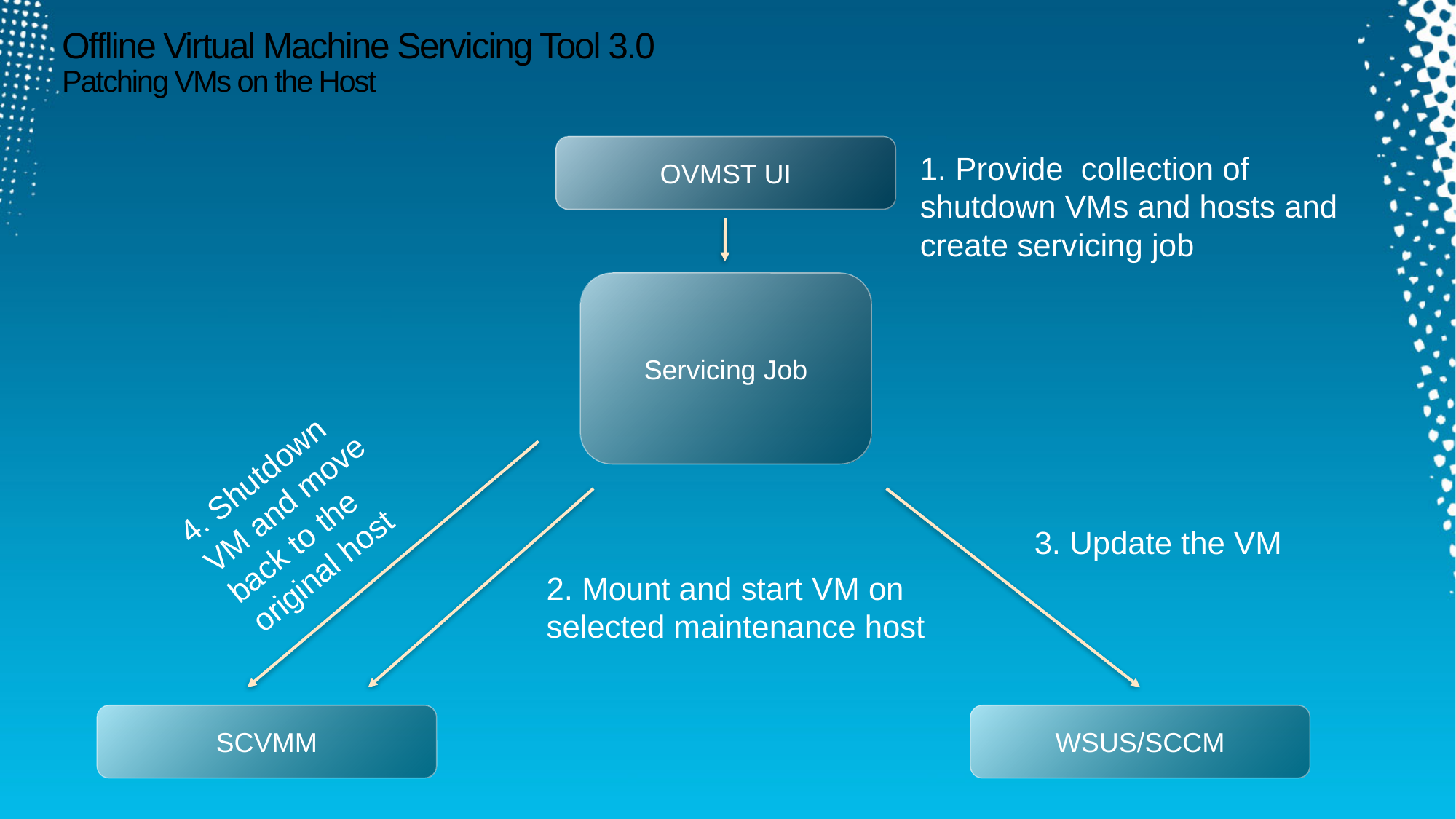

# Offline Virtual Machine Servicing Tool 3.0 Patching VMs on the Host
OVMST UI
1. Provide  collection of shutdown VMs and hosts and create servicing job
Servicing Job
4. Shutdown VM and move back to the original host
3. Update the VM

2. Mount and start VM on selected maintenance host
SCVMM
WSUS/SCCM